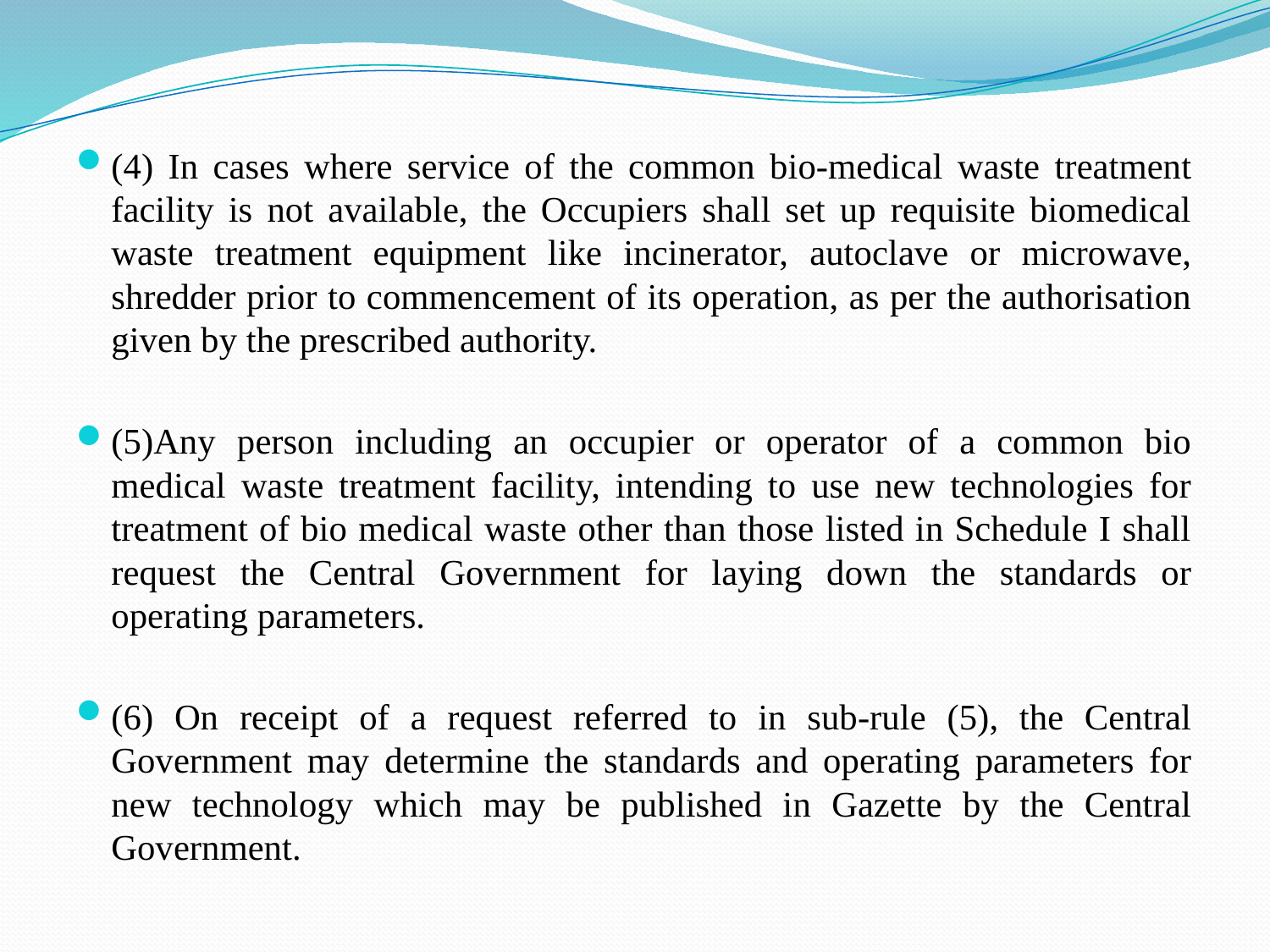

(4) In cases where service of the common bio-medical waste treatment facility is not available, the Occupiers shall set up requisite biomedical waste treatment equipment like incinerator, autoclave or microwave, shredder prior to commencement of its operation, as per the authorisation given by the prescribed authority.

(5)Any person including an occupier or operator of a common bio medical waste treatment facility, intending to use new technologies for treatment of bio medical waste other than those listed in Schedule I shall request the Central Government for laying down the standards or operating parameters.

(6) On receipt of a request referred to in sub-rule (5), the Central Government may determine the standards and operating parameters for new technology which may be published in Gazette by the Central Government.